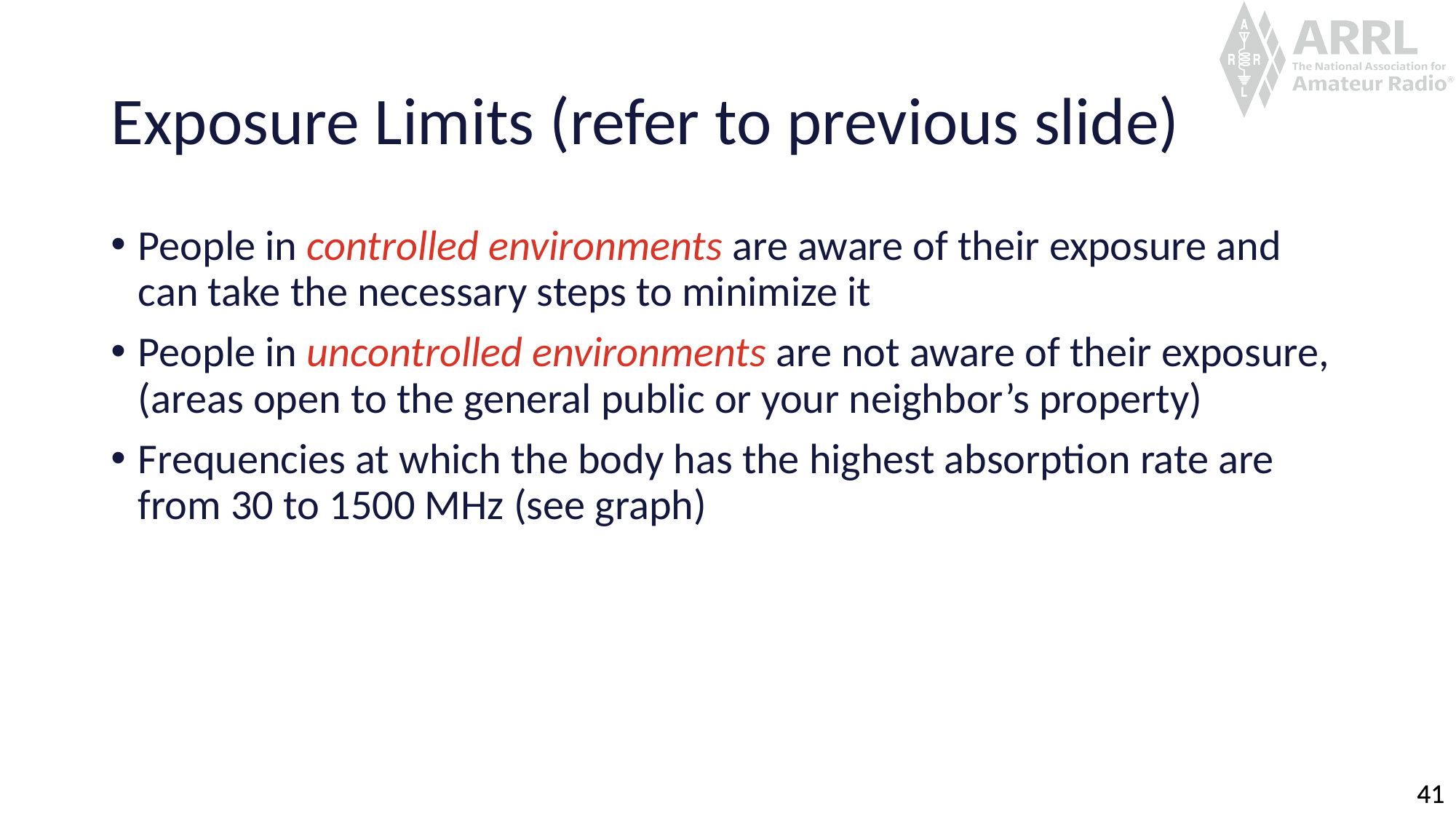

# Exposure Limits (refer to previous slide)
People in controlled environments are aware of their exposure and can take the necessary steps to minimize it
People in uncontrolled environments are not aware of their exposure, (areas open to the general public or your neighbor’s property)
Frequencies at which the body has the highest absorption rate are from 30 to 1500 MHz (see graph)